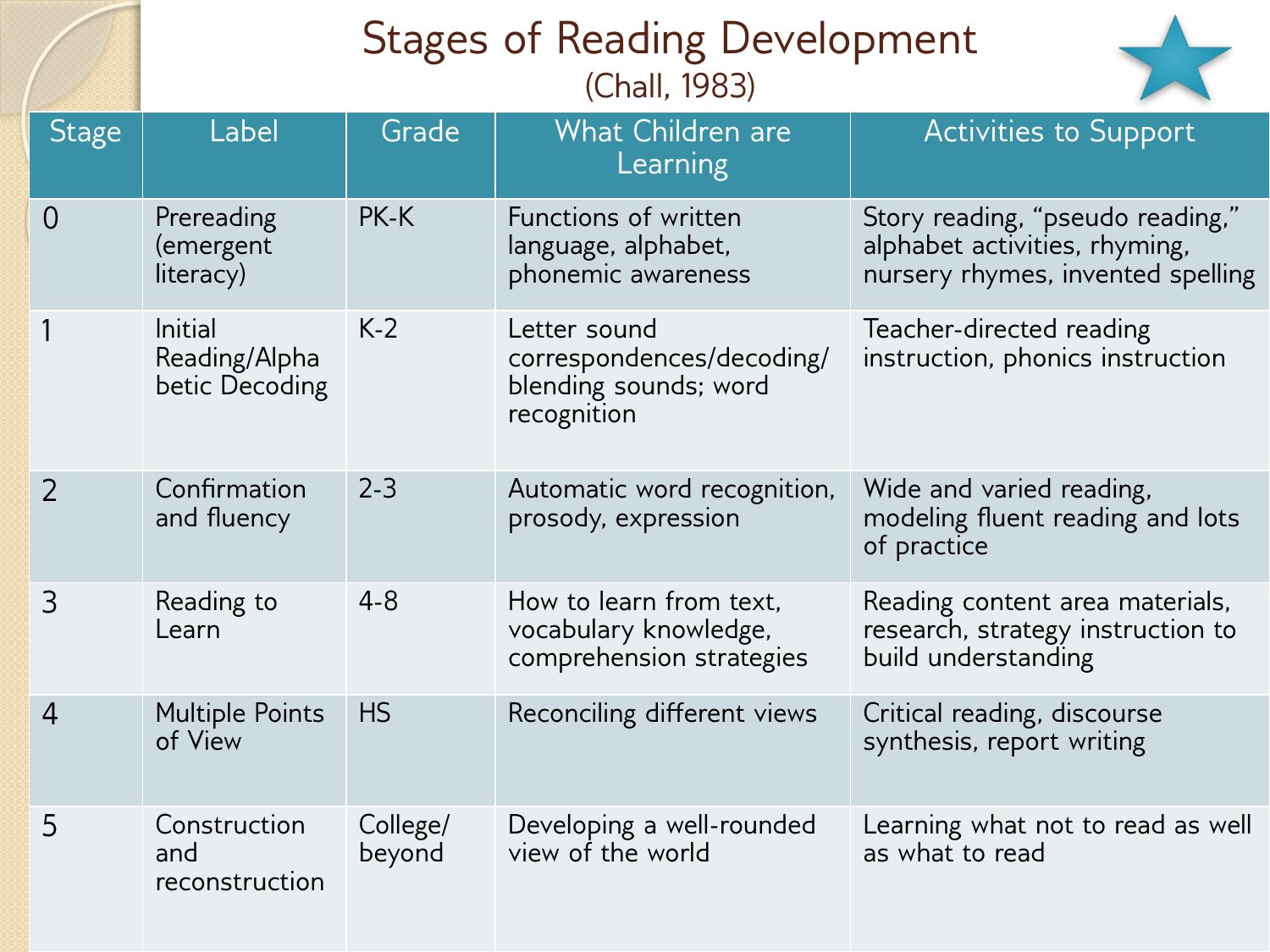

# Stages of Reading Development (Chall, 1983)

| Stage | Label | Grade | What Children are Learning | Activities to Support |
| --- | --- | --- | --- | --- |
| 0 | Prereading (emergent literacy) | PK-K | Functions of written language, alphabet, phonemic awareness | Story reading, “pseudo reading,” alphabet activities, rhyming, nursery rhymes, invented spelling |
| 1 | Initial Reading/Alphabetic Decoding | K-2 | Letter sound correspondences/decoding/blending sounds; word recognition | Teacher-directed reading instruction, phonics instruction |
| 2 | Confirmation and fluency | 2-3 | Automatic word recognition, prosody, expression | Wide and varied reading, modeling fluent reading and lots of practice |
| 3 | Reading to Learn | 4-8 | How to learn from text, vocabulary knowledge, comprehension strategies | Reading content area materials, research, strategy instruction to build understanding |
| 4 | Multiple Points of View | HS | Reconciling different views | Critical reading, discourse synthesis, report writing |
| 5 | Construction and reconstruction | College/beyond | Developing a well-rounded view of the world | Learning what not to read as well as what to read |